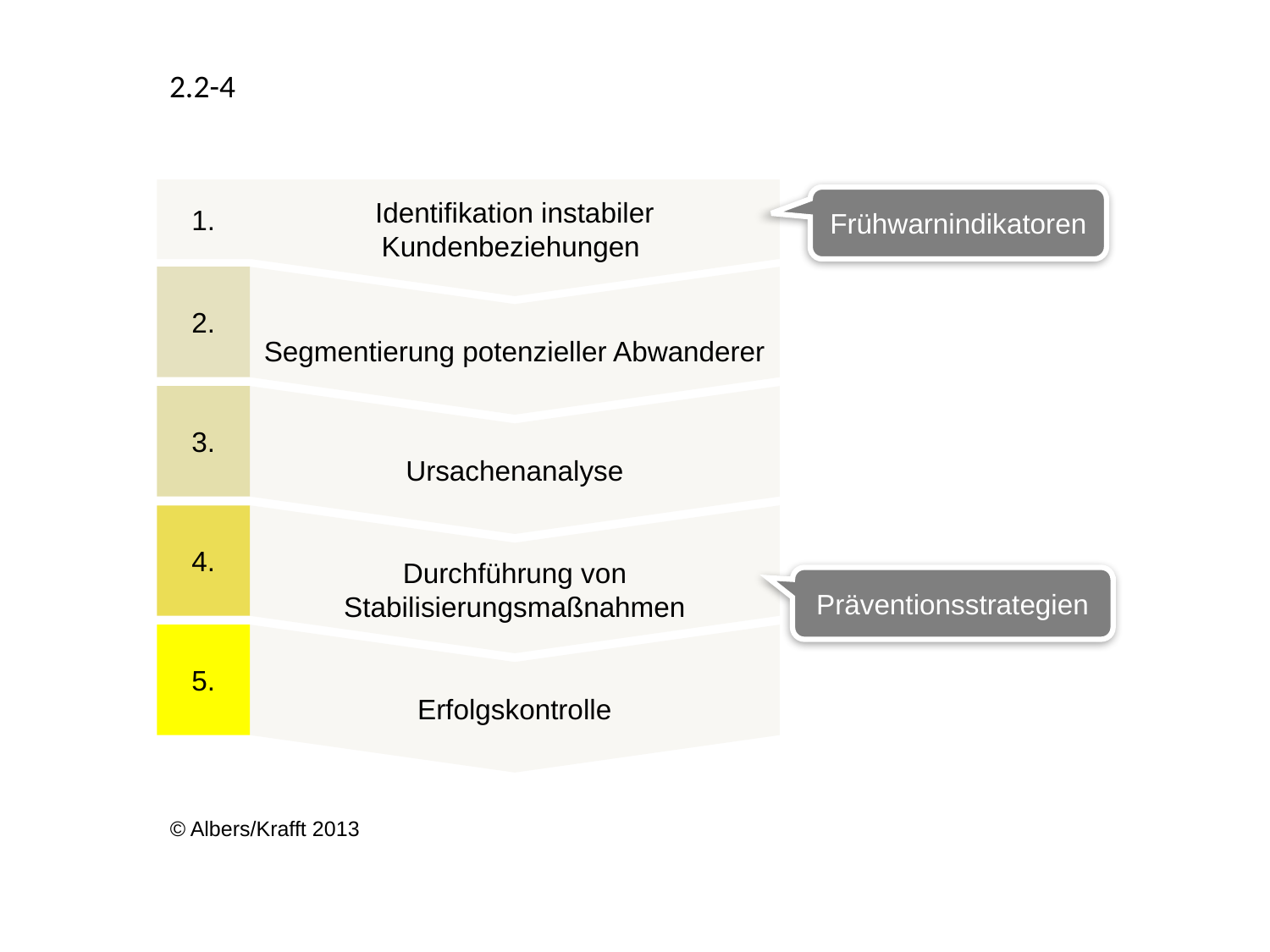

2.2-4
Identifikation instabiler Kundenbeziehungen
Segmentierung potenzieller Abwanderer

1.
Frühwarnindikatoren
Ursachenanalyse

2.
Durchführung von Stabilisierungsmaßnahmen

3.
Erfolgskontrolle

4.
Präventionsstrategien
5.
© Albers/Krafft 2013